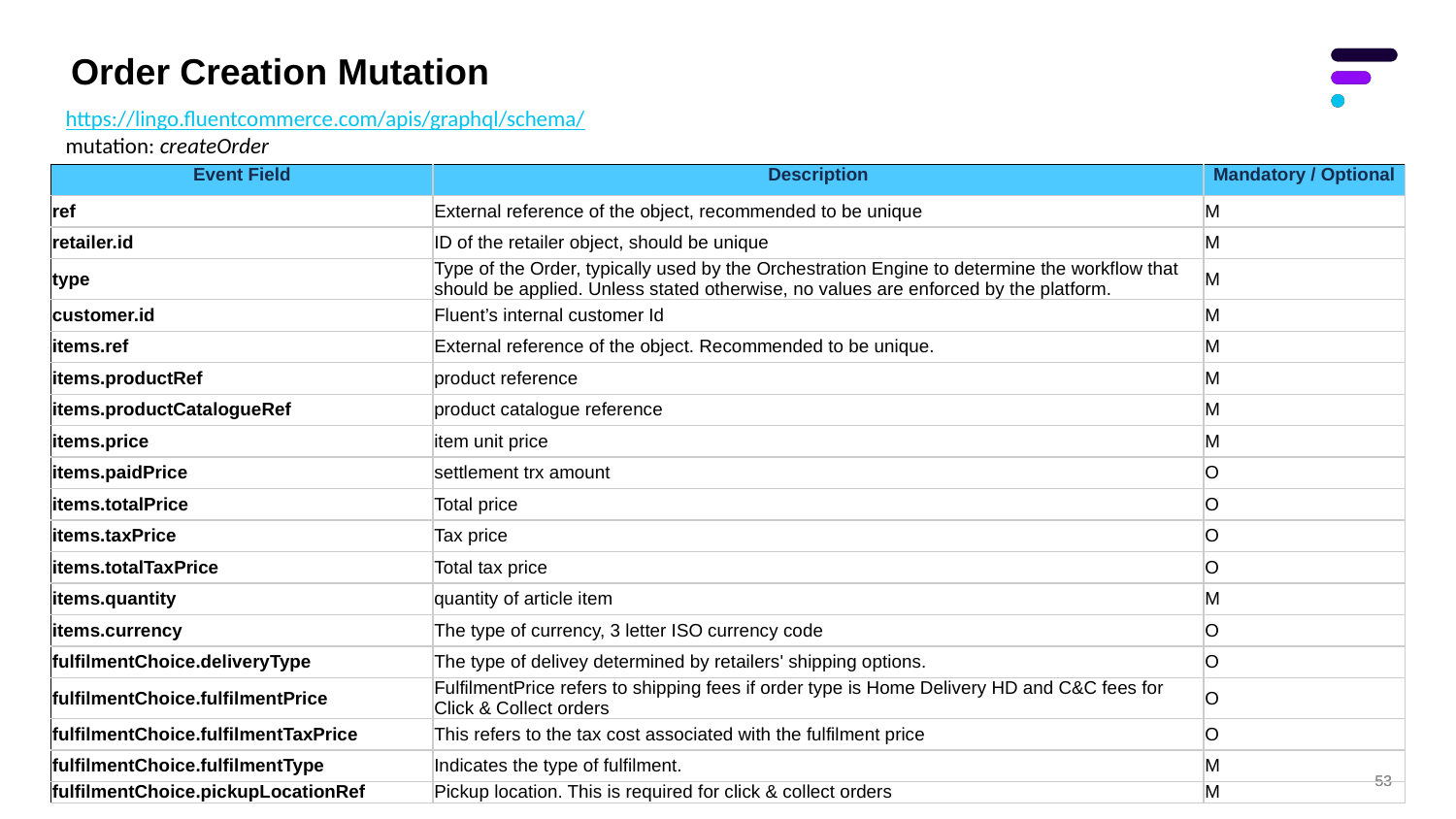

# Order Creation Mutation
https://lingo.fluentcommerce.com/apis/graphql/schema/
mutation: createOrder
| Event Field | Description | Mandatory / Optional |
| --- | --- | --- |
| ref | External reference of the object, recommended to be unique | M |
| retailer.id | ID of the retailer object, should be unique | M |
| type | Type of the Order, typically used by the Orchestration Engine to determine the workflow that should be applied. Unless stated otherwise, no values are enforced by the platform. | M |
| customer.id | Fluent’s internal customer Id | M |
| items.ref | External reference of the object. Recommended to be unique. | M |
| items.productRef | product reference | M |
| items.productCatalogueRef | product catalogue reference | M |
| items.price | item unit price | M |
| items.paidPrice | settlement trx amount | O |
| items.totalPrice | Total price | O |
| items.taxPrice | Tax price | O |
| items.totalTaxPrice | Total tax price | O |
| items.quantity | quantity of article item | M |
| items.currency | The type of currency, 3 letter ISO currency code | O |
| fulfilmentChoice.deliveryType | The type of delivey determined by retailers' shipping options. | O |
| fulfilmentChoice.fulfilmentPrice | FulfilmentPrice refers to shipping fees if order type is Home Delivery HD and C&C fees for Click & Collect orders | O |
| fulfilmentChoice.fulfilmentTaxPrice | This refers to the tax cost associated with the fulfilment price | O |
| fulfilmentChoice.fulfilmentType | Indicates the type of fulfilment. | M |
| fulfilmentChoice.pickupLocationRef | Pickup location. This is required for click & collect orders | M |